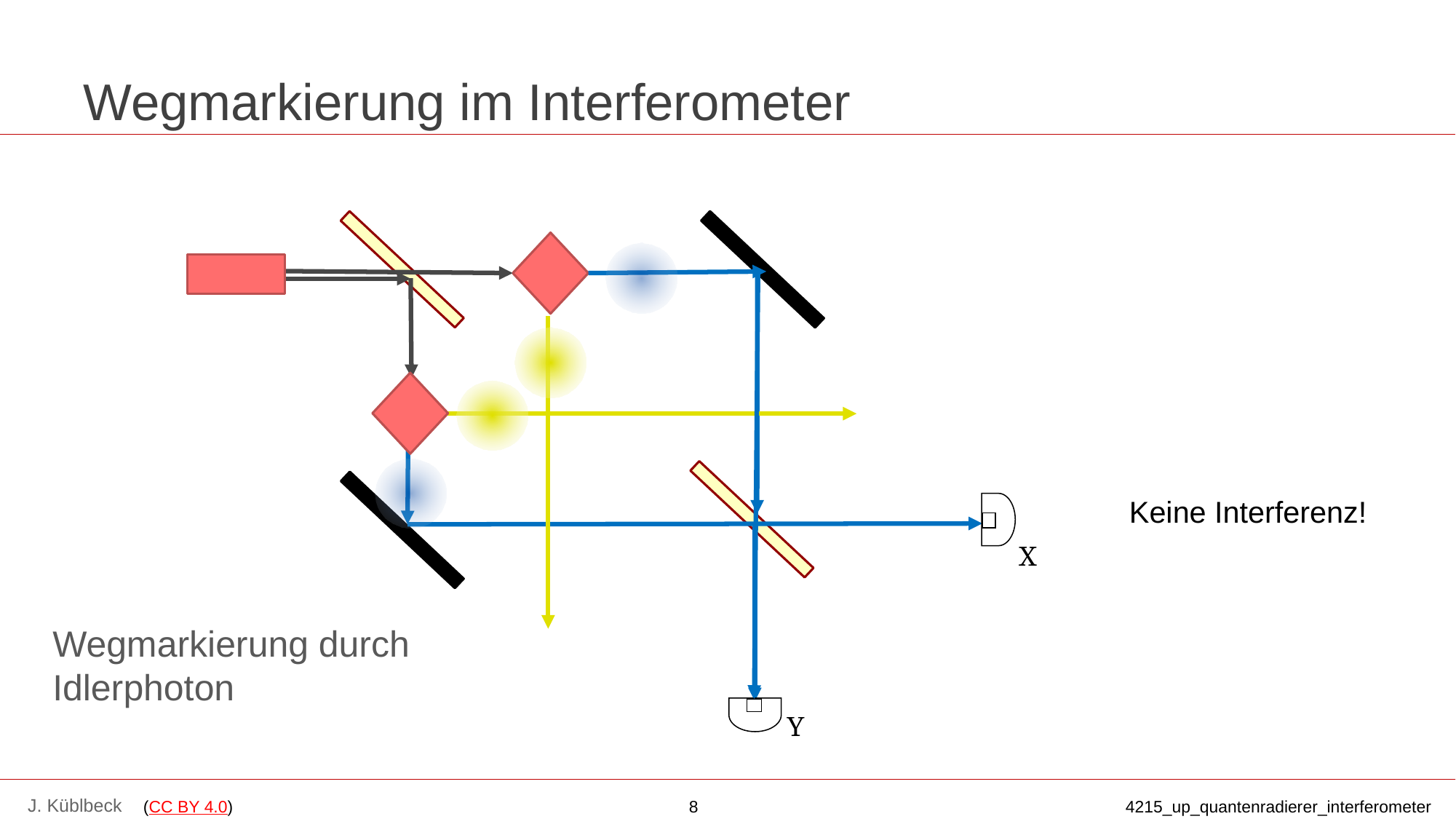

# Wegmarkierung im Interferometer

Wegmarkierung durch
Idlerphoton

Keine Interferenz!

X

Y